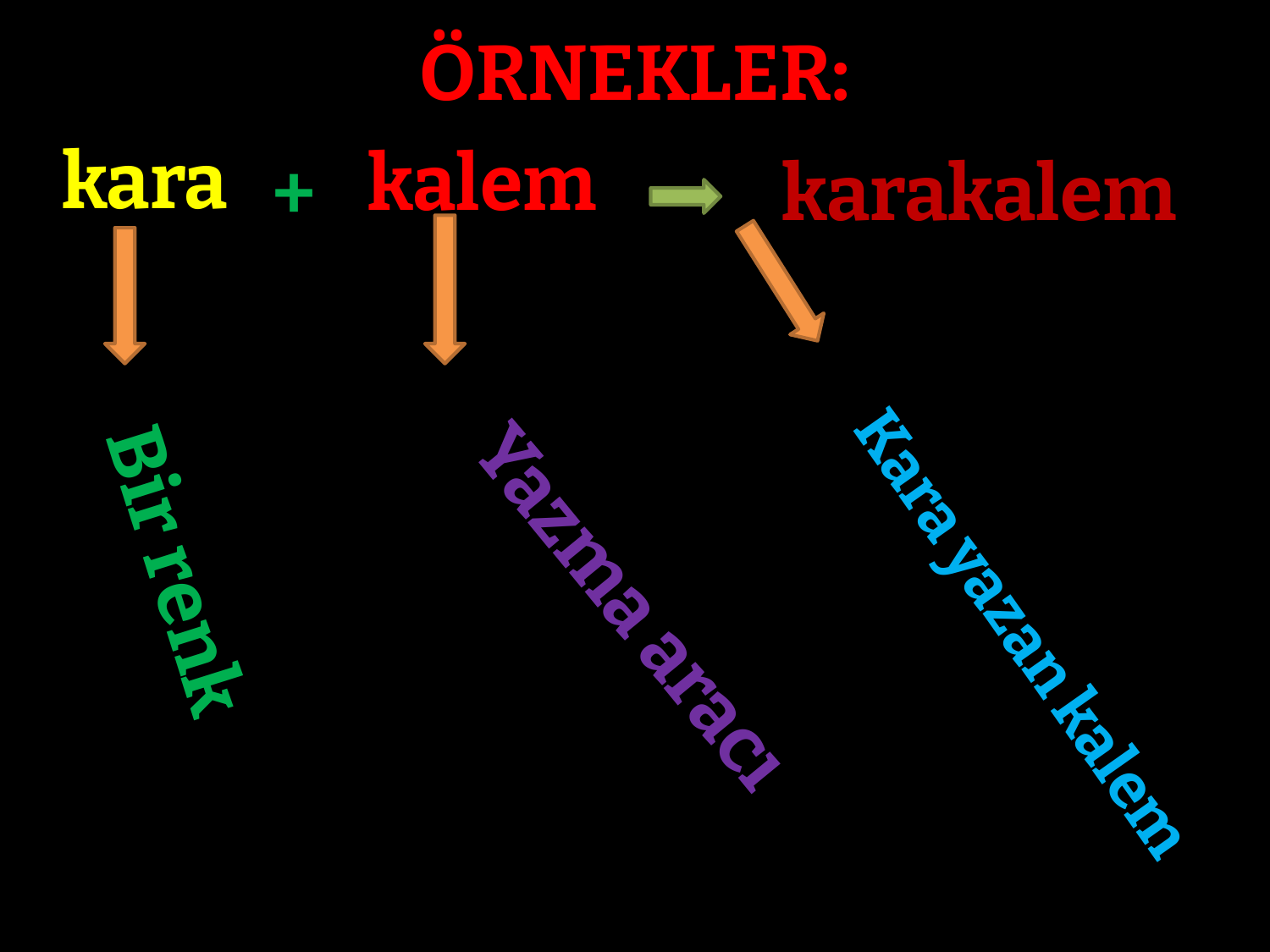

ÖRNEKLER:
kara
kalem
+
karakalem

#
Bir renk
Yazma aracı
Kara yazan kalem